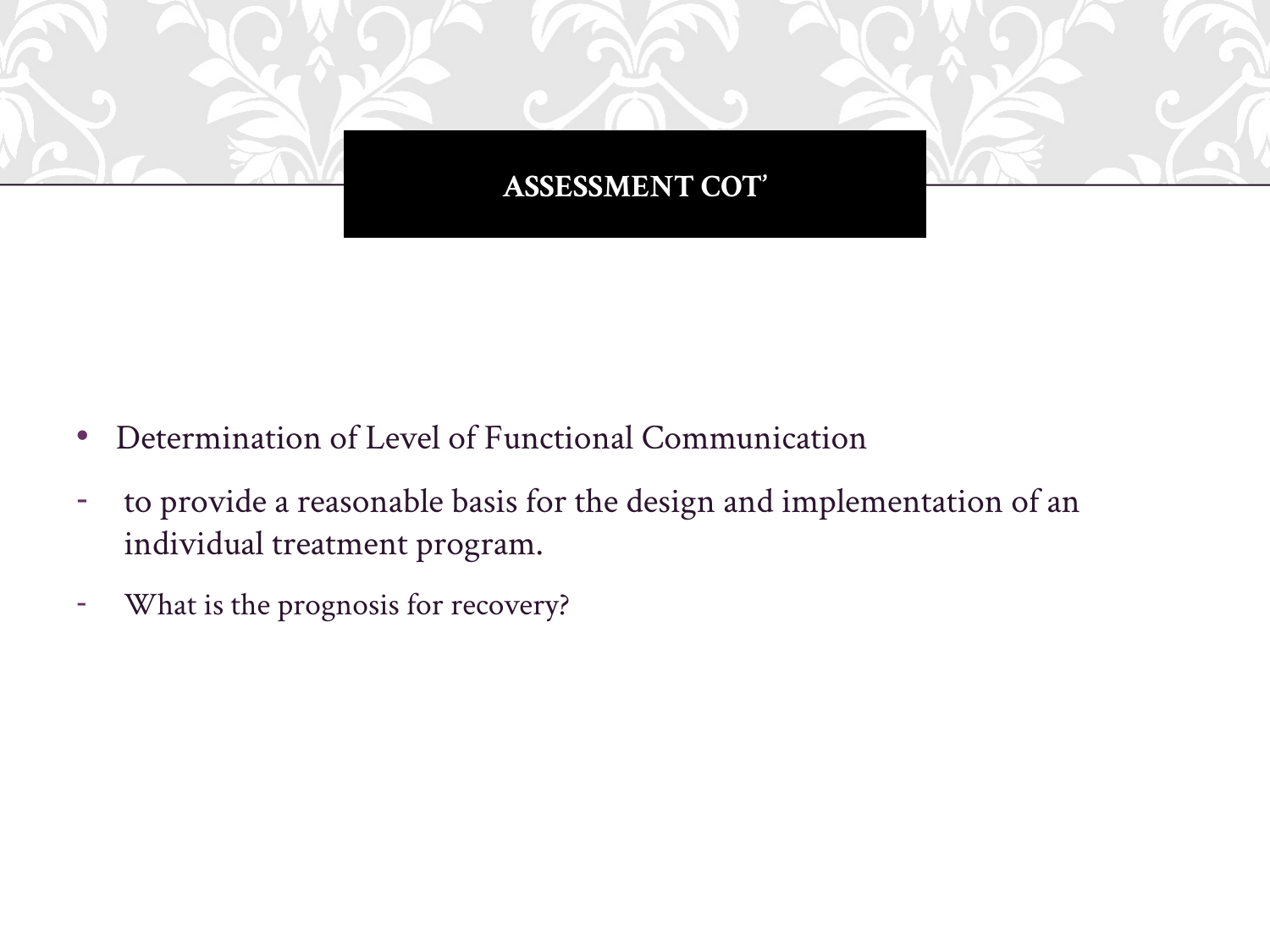

# Assessment cot’

Determination of Level of Functional Communication
to provide a reasonable basis for the design and implementation of an individual treatment program.
What is the prognosis for recovery?